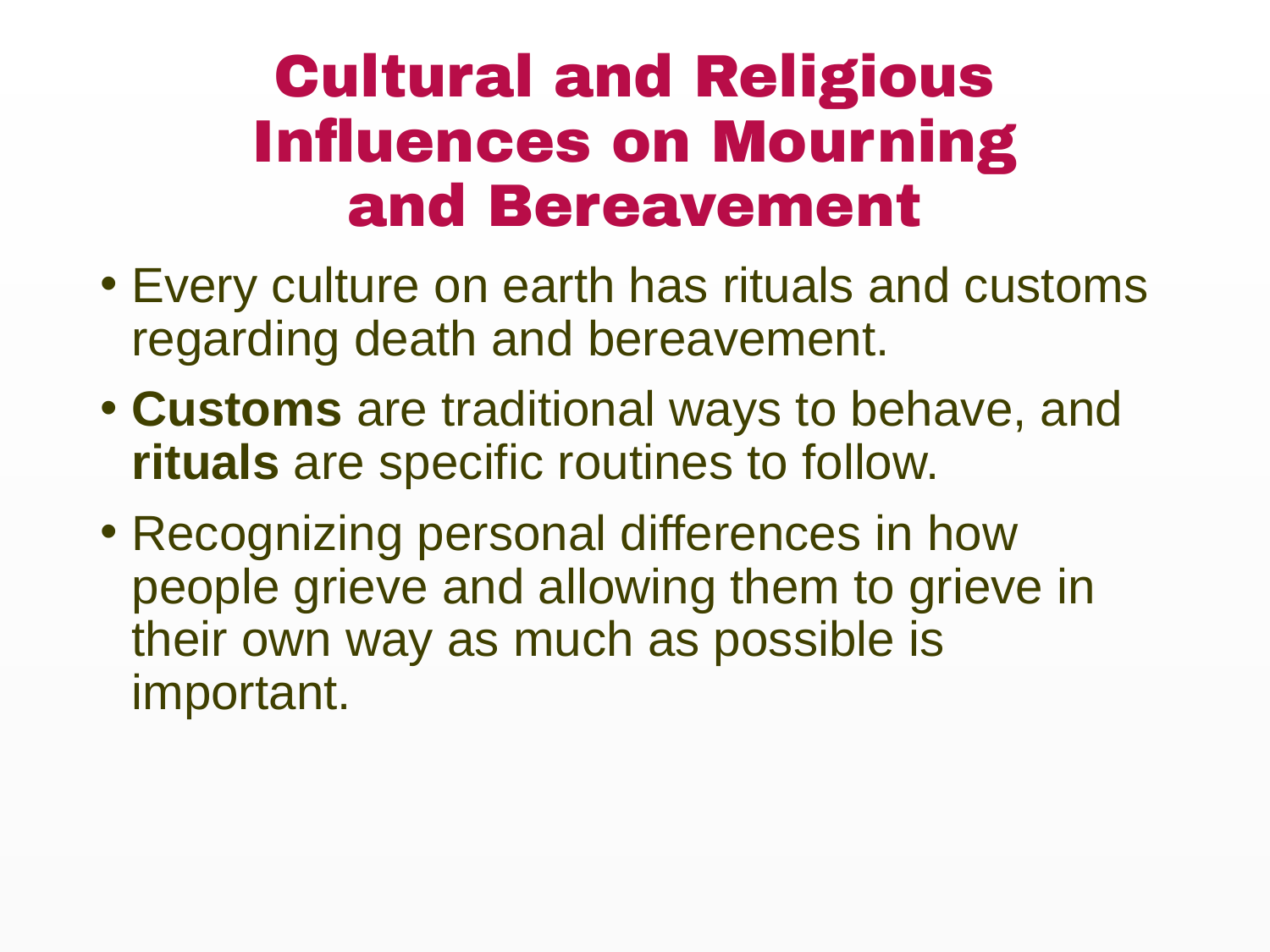

# Cultural and Religious Influences on Mourning and Bereavement
Every culture on earth has rituals and customs regarding death and bereavement.
Customs are traditional ways to behave, and rituals are specific routines to follow.
Recognizing personal differences in how people grieve and allowing them to grieve in their own way as much as possible is important.